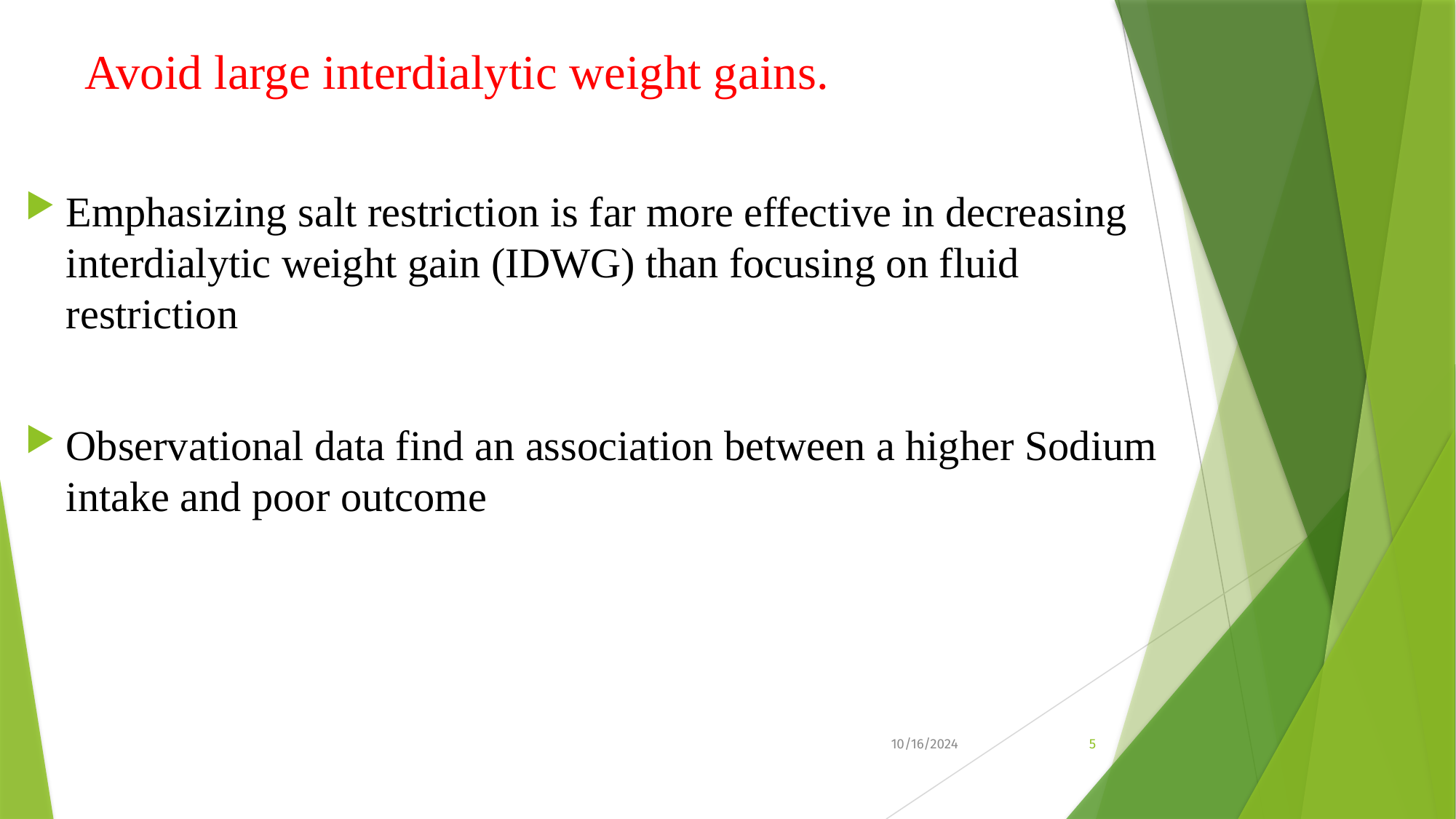

# Avoid large interdialytic weight gains.
Emphasizing salt restriction is far more effective in decreasing interdialytic weight gain (IDWG) than focusing on fluid restriction

Observational data find an association between a higher Sodium intake and poor outcome
10/16/2024
5